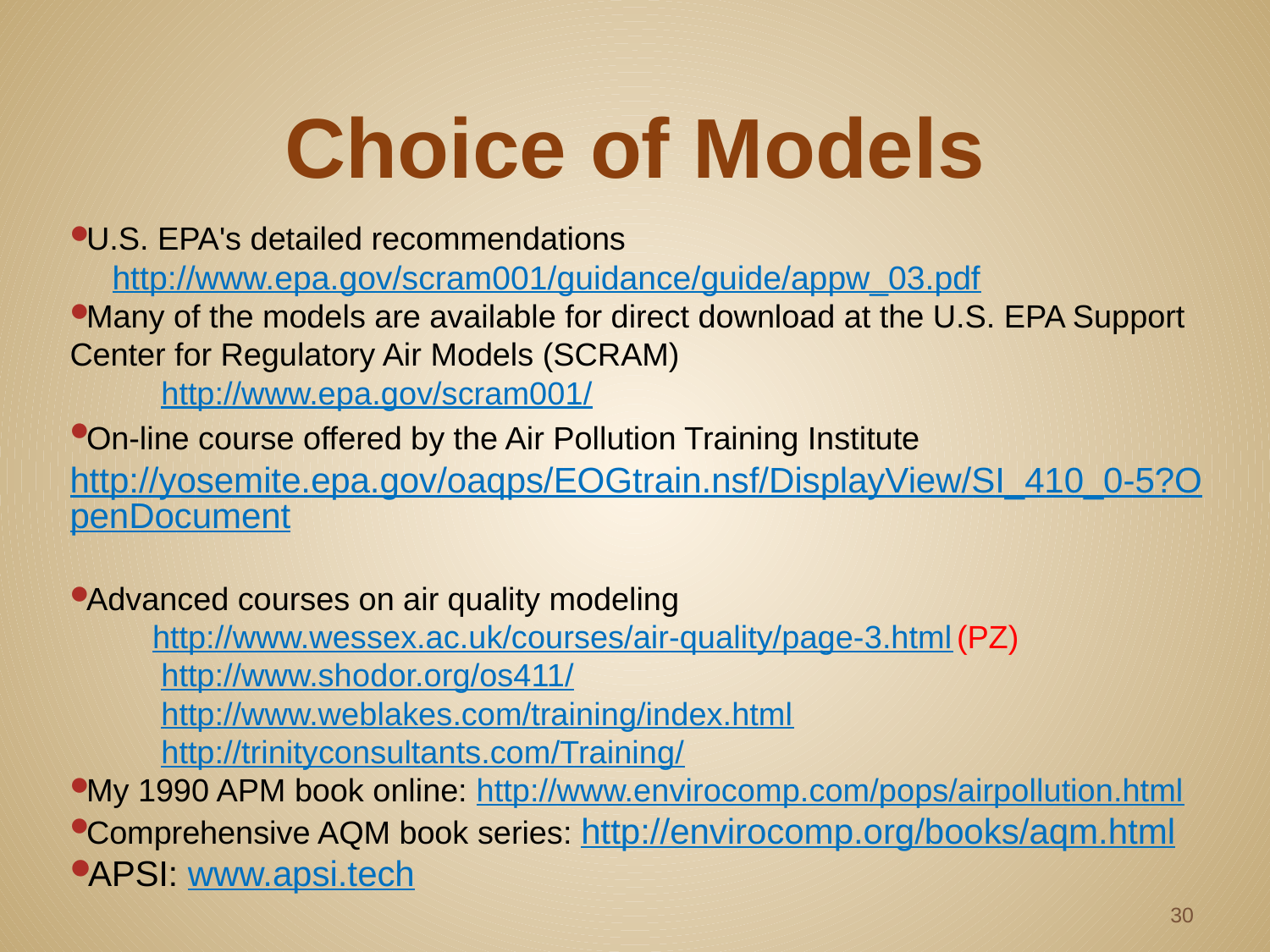

# Choice of Models
U.S. EPA's detailed recommendations
http://www.epa.gov/scram001/guidance/guide/appw_03.pdf
Many of the models are available for direct download at the U.S. EPA Support Center for Regulatory Air Models (SCRAM)
	 http://www.epa.gov/scram001/
On-line course offered by the Air Pollution Training Institute	 http://yosemite.epa.gov/oaqps/EOGtrain.nsf/DisplayView/SI_410_0-5?OpenDocument
Advanced courses on air quality modeling
	http://www.wessex.ac.uk/courses/air-quality/page-3.html (PZ)
	 http://www.shodor.org/os411/
	 http://www.weblakes.com/training/index.html
	 http://trinityconsultants.com/Training/
My 1990 APM book online: http://www.envirocomp.com/pops/airpollution.html
Comprehensive AQM book series: http://envirocomp.org/books/aqm.html
APSI: www.apsi.tech

30